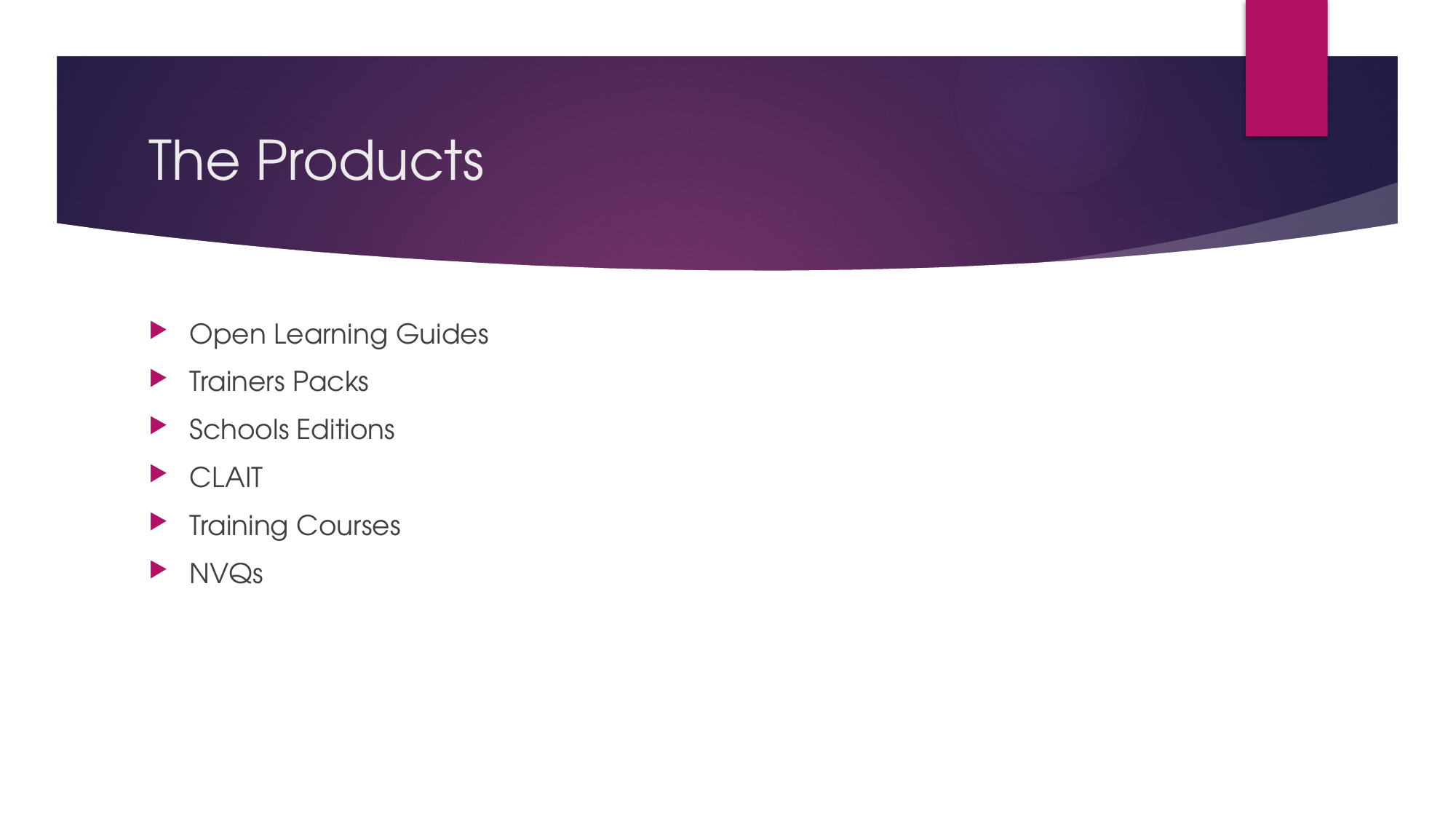

# The Products
Open Learning Guides
Trainers Packs
Schools Editions
CLAIT
Training Courses
NVQs